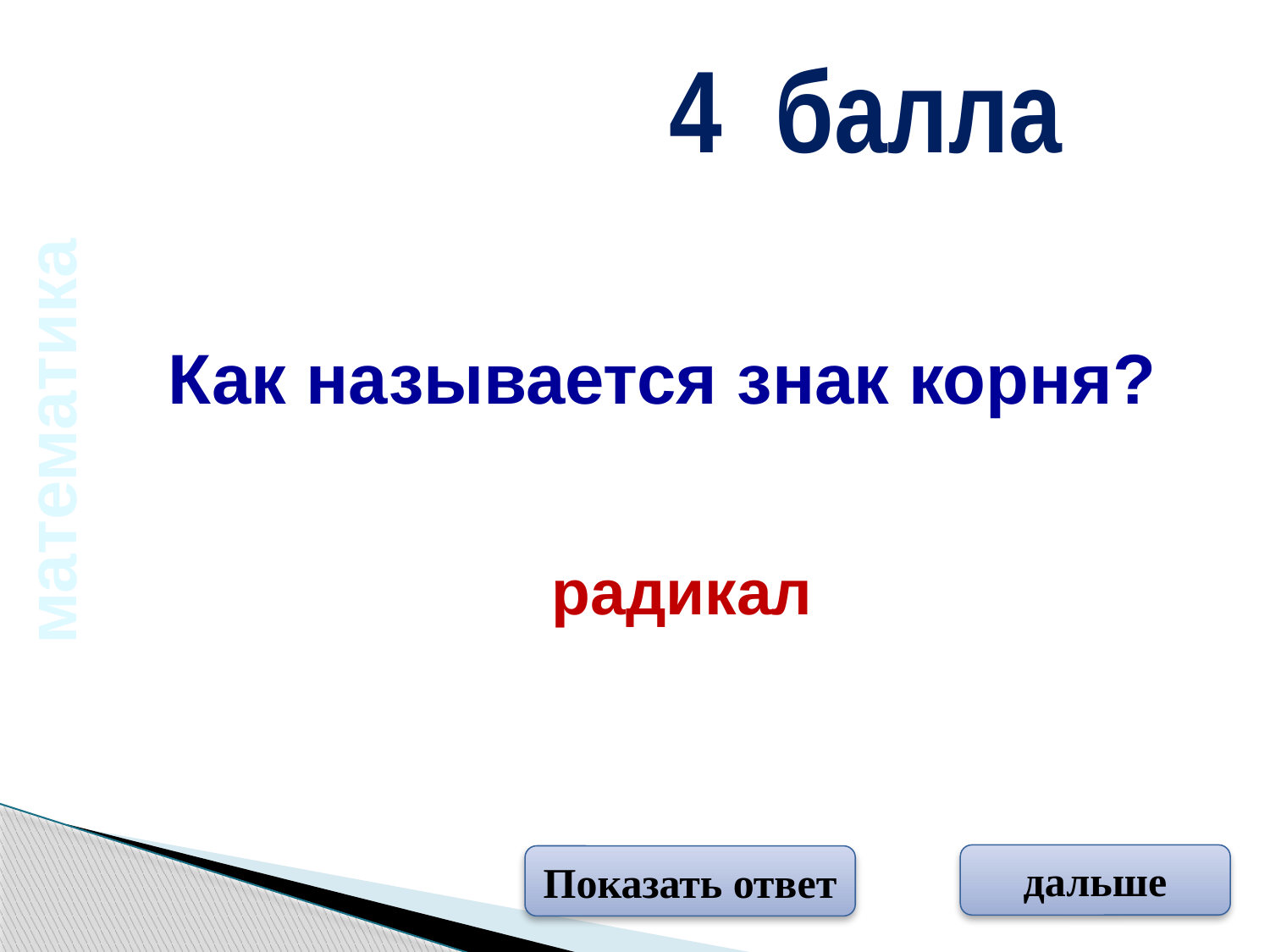

4  балла
Как называется знак корня?
математика
радикал
дальше
Показать ответ